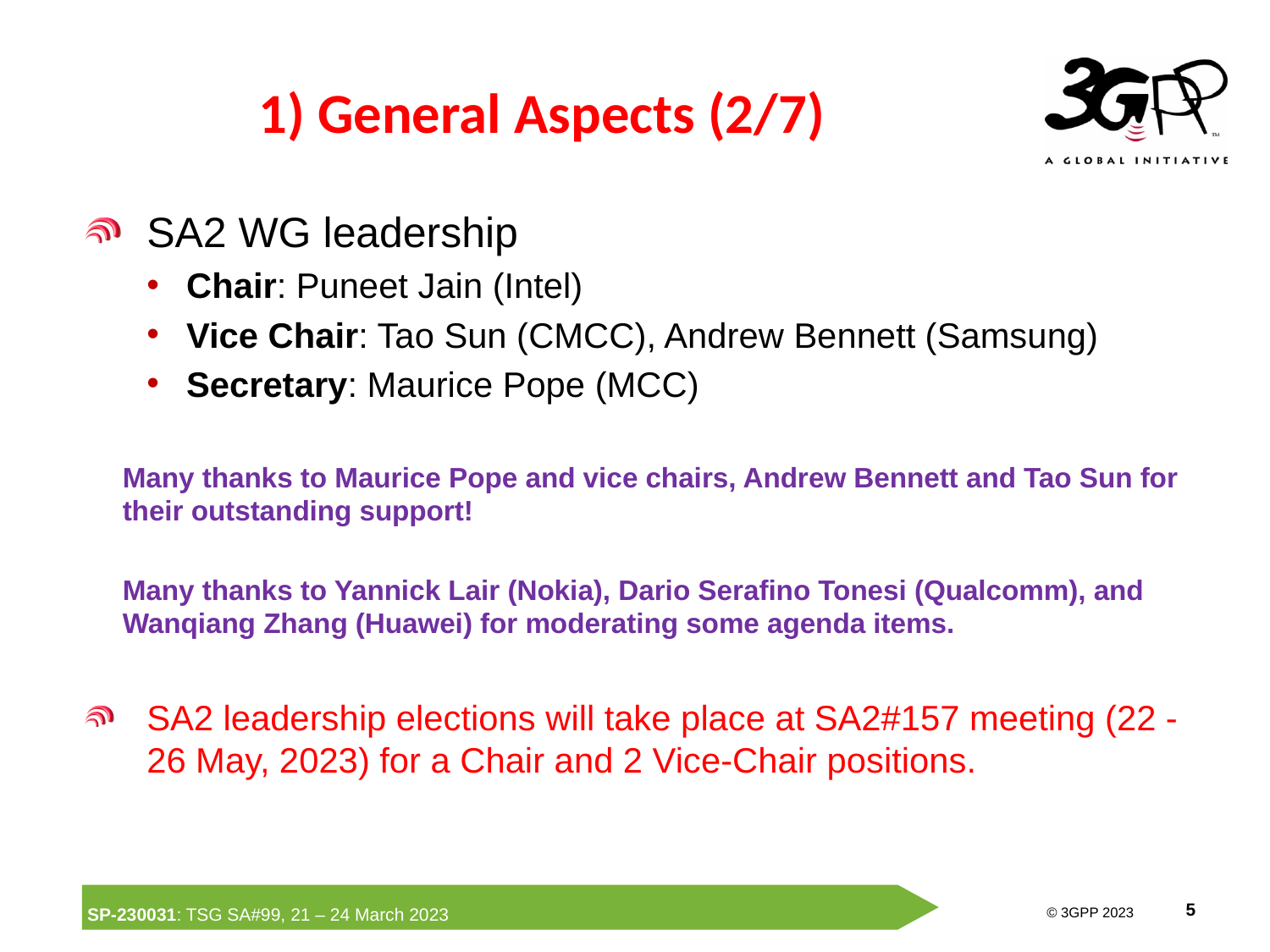

# 1) General Aspects (2/7)
SA2 WG leadership
Chair: Puneet Jain (Intel)
Vice Chair: Tao Sun (CMCC), Andrew Bennett (Samsung)
Secretary: Maurice Pope (MCC)

Many thanks to Maurice Pope and vice chairs, Andrew Bennett and Tao Sun for their outstanding support!

Many thanks to Yannick Lair (Nokia), Dario Serafino Tonesi (Qualcomm), and Wanqiang Zhang (Huawei) for moderating some agenda items.

SA2 leadership elections will take place at SA2#157 meeting (22 - 26 May, 2023) for a Chair and 2 Vice-Chair positions.